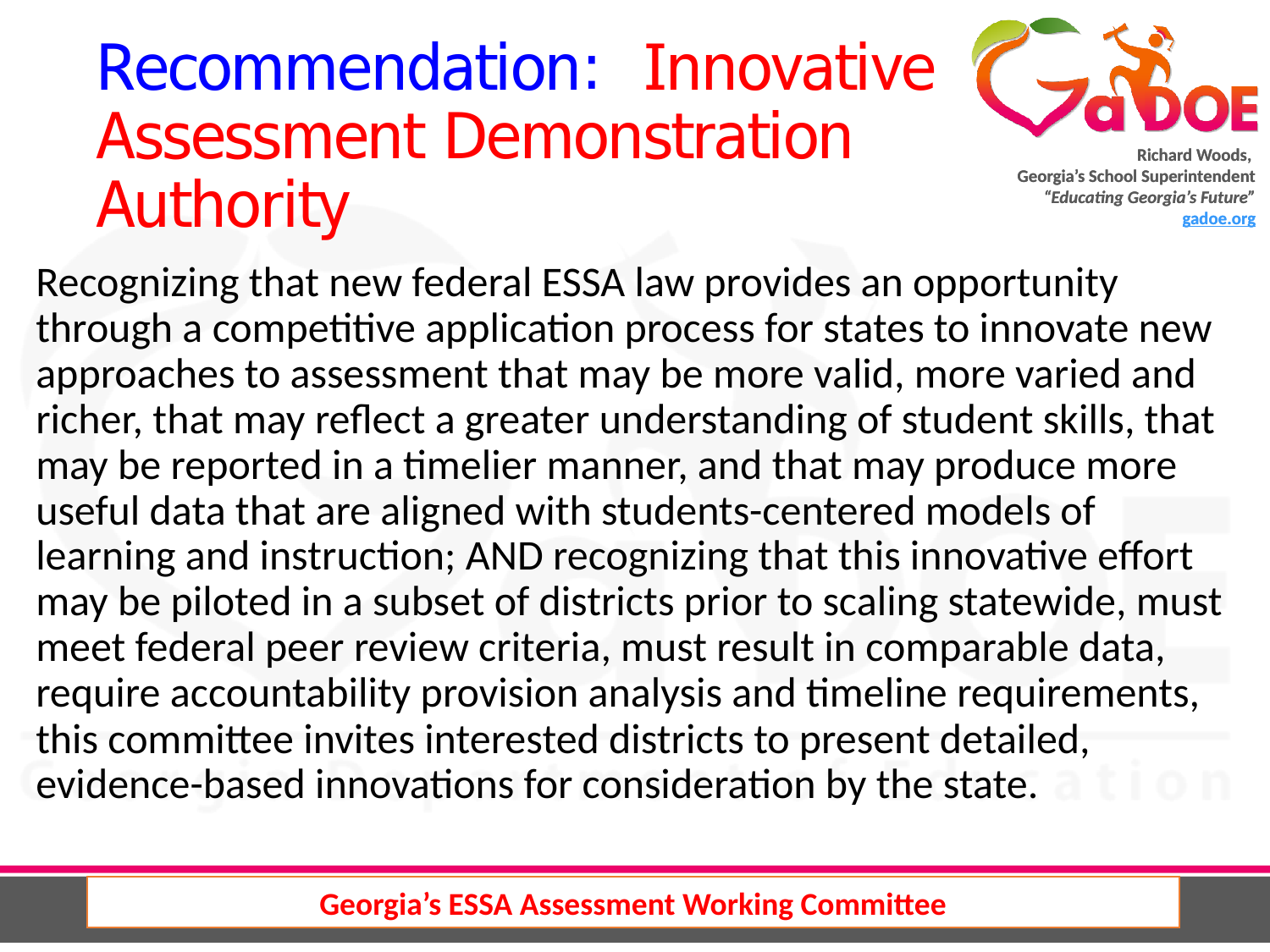

# Recommendation:  Innovative Assessment Demonstration Authority
Recognizing that new federal ESSA law provides an opportunity through a competitive application process for states to innovate new approaches to assessment that may be more valid, more varied and richer, that may reflect a greater understanding of student skills, that may be reported in a timelier manner, and that may produce more useful data that are aligned with students-centered models of learning and instruction; AND recognizing that this innovative effort may be piloted in a subset of districts prior to scaling statewide, must meet federal peer review criteria, must result in comparable data, require accountability provision analysis and timeline requirements, this committee invites interested districts to present detailed, evidence-based innovations for consideration by the state.
Georgia’s ESSA Assessment Working Committee